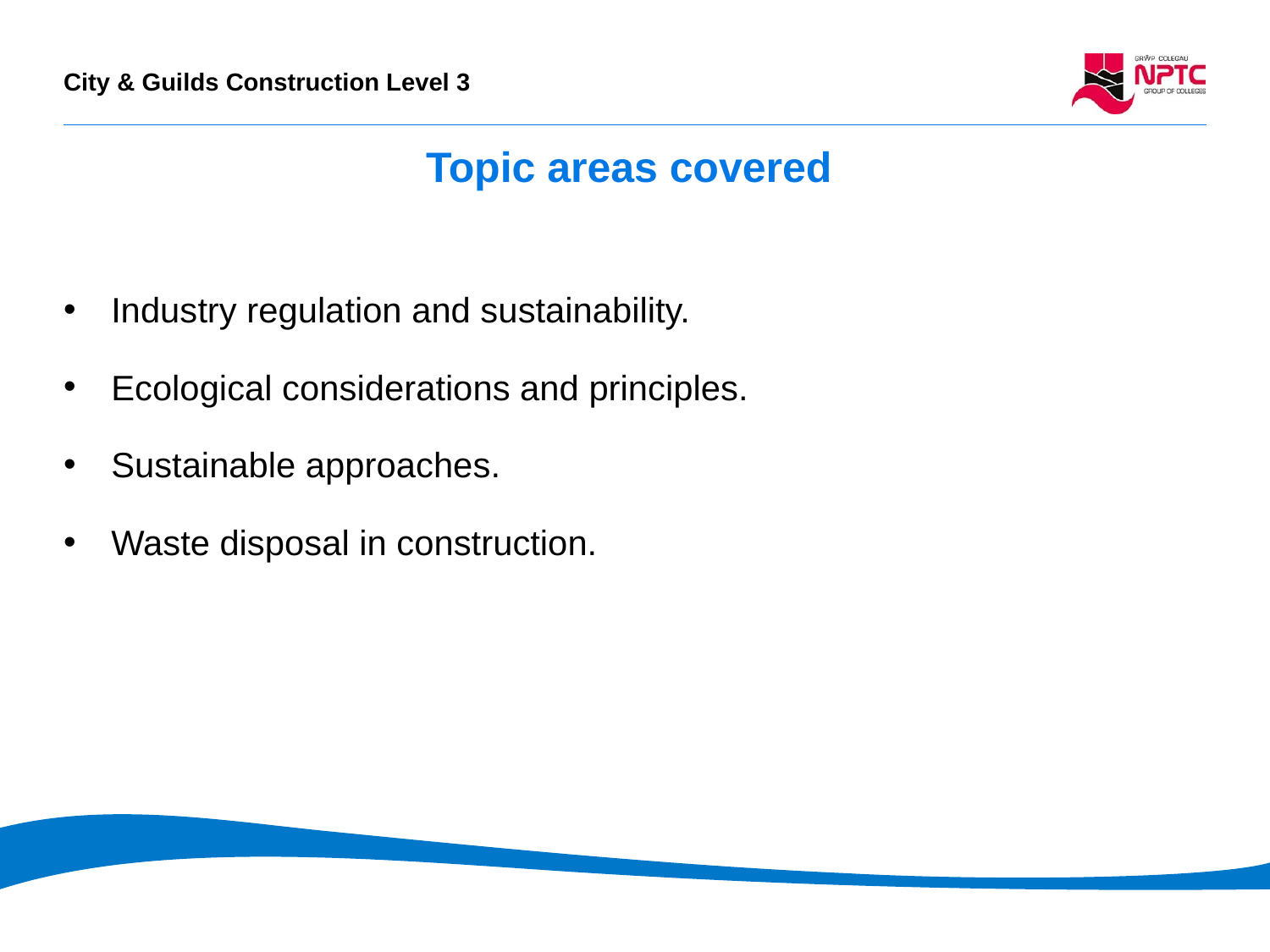

# Topic areas covered

Industry regulation and sustainability.
Ecological considerations and principles.
Sustainable approaches.
Waste disposal in construction.